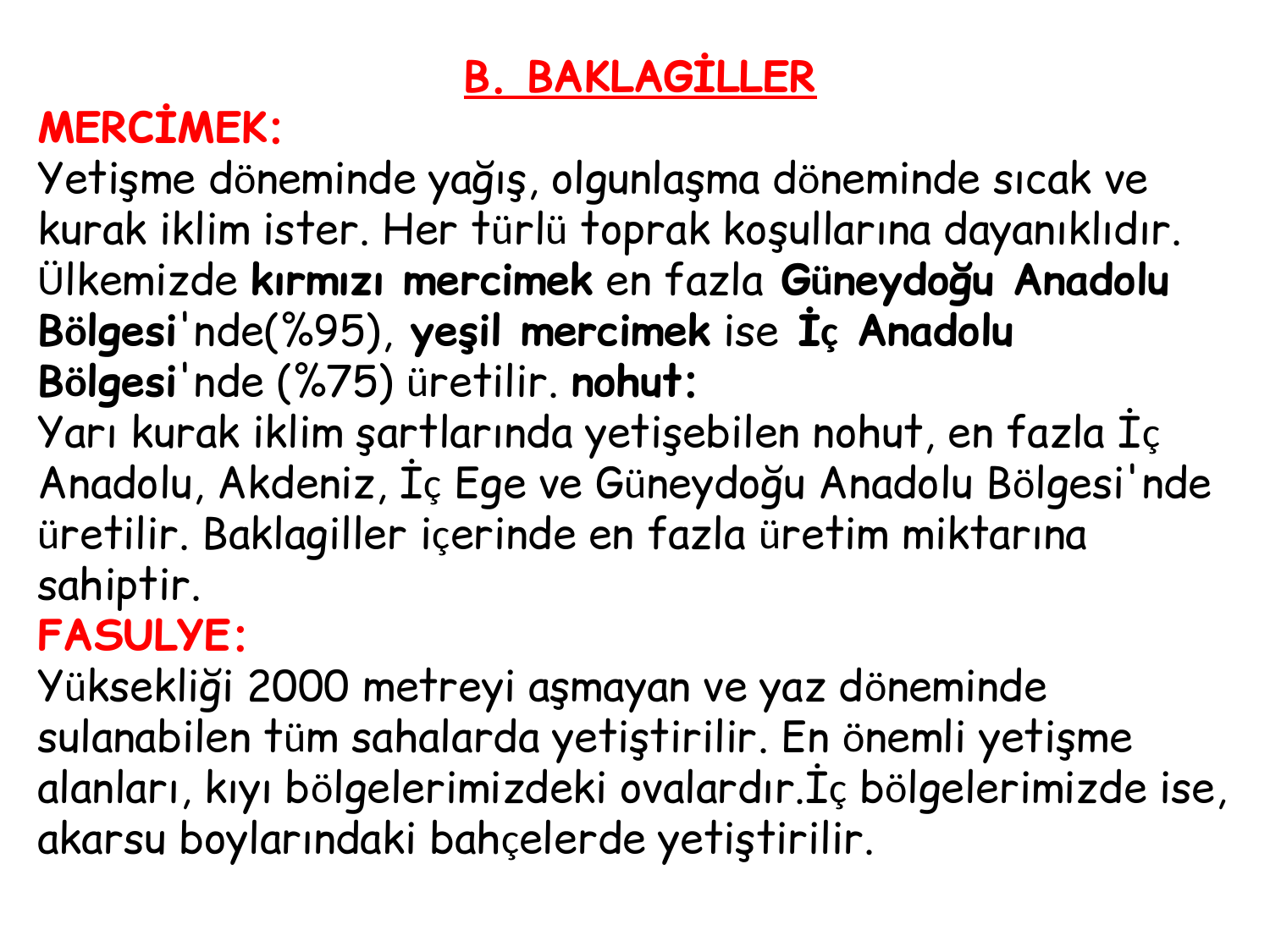

B. BAKLAGİLLER
MERCİMEK:
Yetişme döneminde yağış, olgunlaşma döneminde sıcak ve kurak iklim ister. Her türlü toprak koşullarına dayanıklıdır. Ülkemizde kırmızı mercimek en fazla Güneydoğu Anadolu Bölgesi'nde(%95), yeşil mercimek ise İç Anadolu Bölgesi'nde (%75) üretilir. nohut:
Yarı kurak iklim şartlarında yetişebilen nohut, en fazla İç Anadolu, Akdeniz, İç Ege ve Güneydoğu Anadolu Bölgesi'nde üretilir. Baklagiller içerinde en fazla üretim miktarına sahiptir.
FASULYE:
Yüksekliği 2000 metreyi aşmayan ve yaz döneminde sulanabilen tüm sahalarda yetiştirilir. En önemli yetişme alanları, kıyı bölgelerimizdeki ovalardır.İç bölgelerimizde ise, akarsu boylarındaki bahçelerde yetiştirilir.